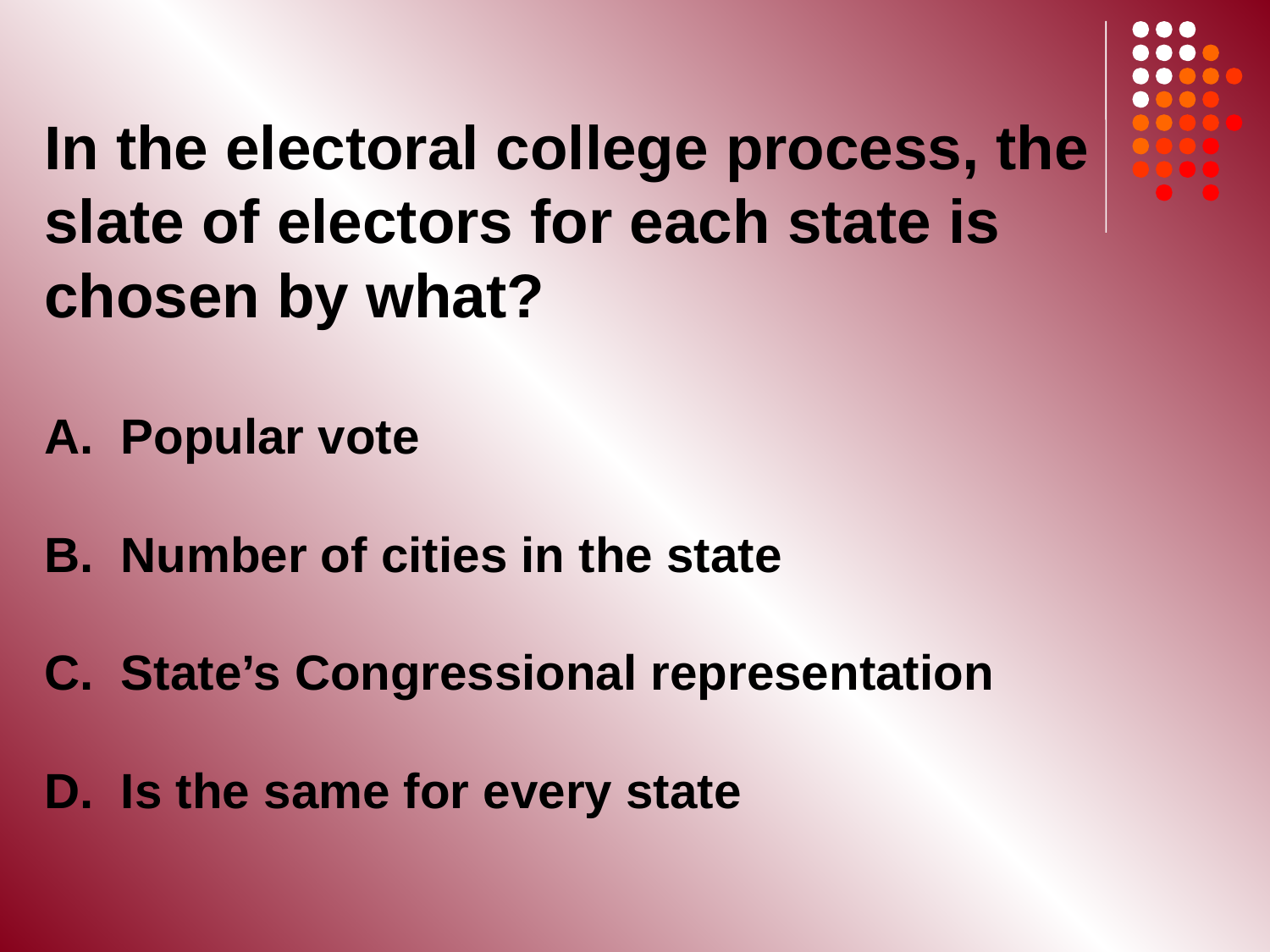

In the electoral college process, the slate of electors for each state is chosen by what?
A.  Popular vote
B.  Number of cities in the state
C.  State’s Congressional representation
D.  Is the same for every state